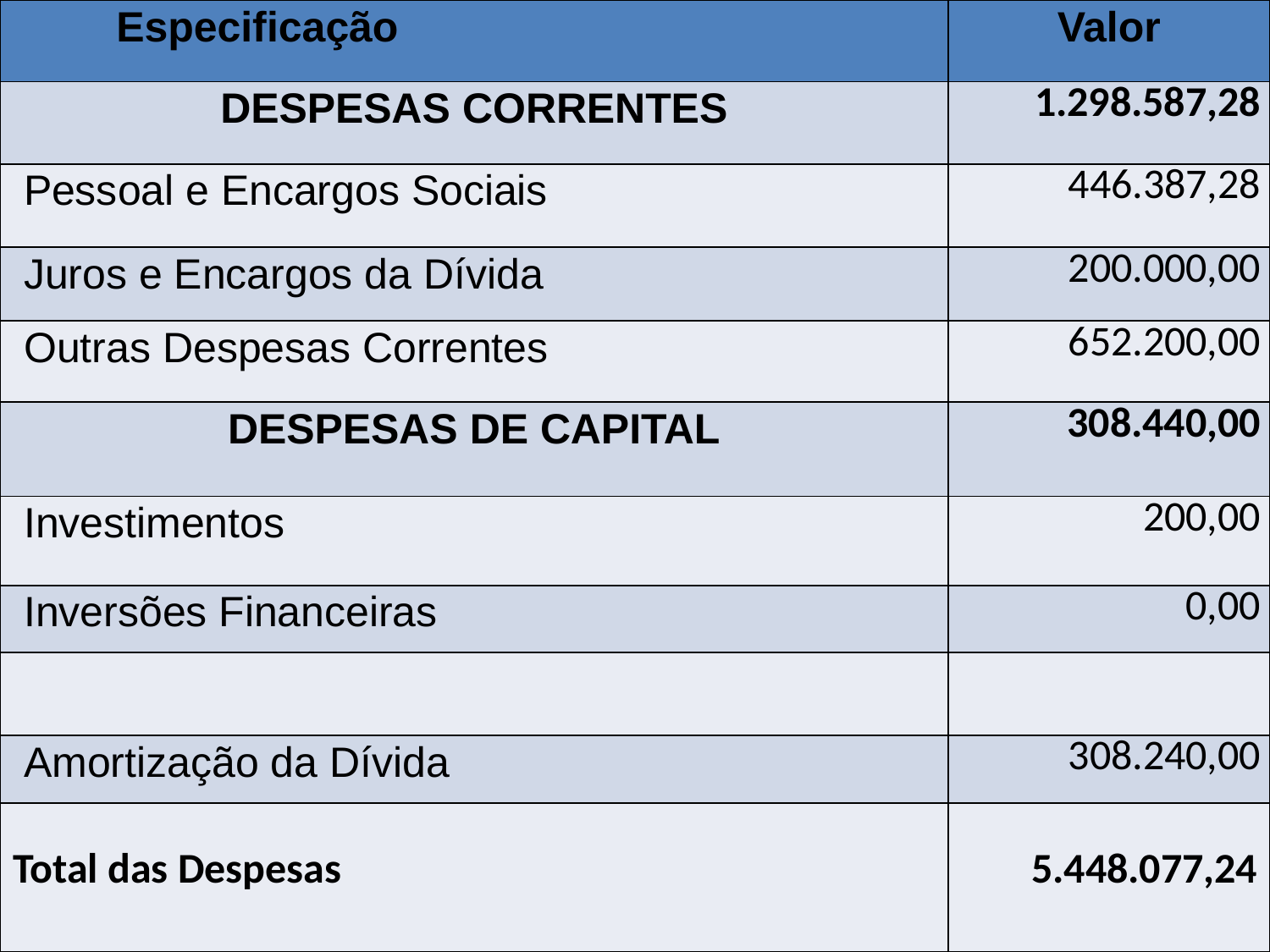

| Especificação | Valor |
| --- | --- |
| DESPESAS CORRENTES | 1.298.587,28 |
| Pessoal e Encargos Sociais | 446.387,28 |
| Juros e Encargos da Dívida | 200.000,00 |
| Outras Despesas Correntes | 652.200,00 |
| DESPESAS DE CAPITAL | 308.440,00 |
| Investimentos | 200,00 |
| Inversões Financeiras | 0,00 |
|  |  |
| Amortização da Dívida | 308.240,00 |
| Total das Despesas | 5.448.077,24 |